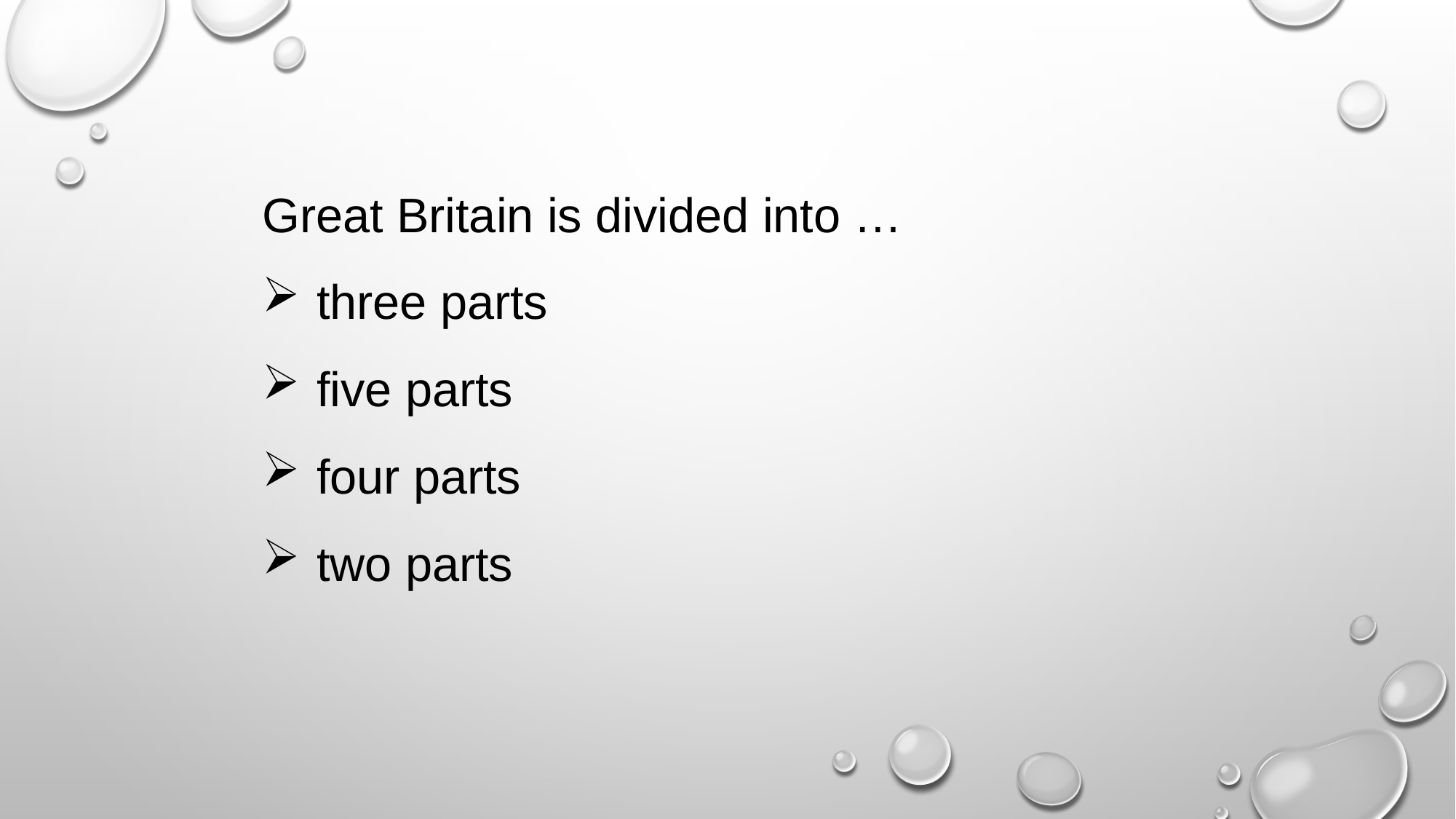

Great Britain is divided into …
three parts
five parts
four parts
two parts